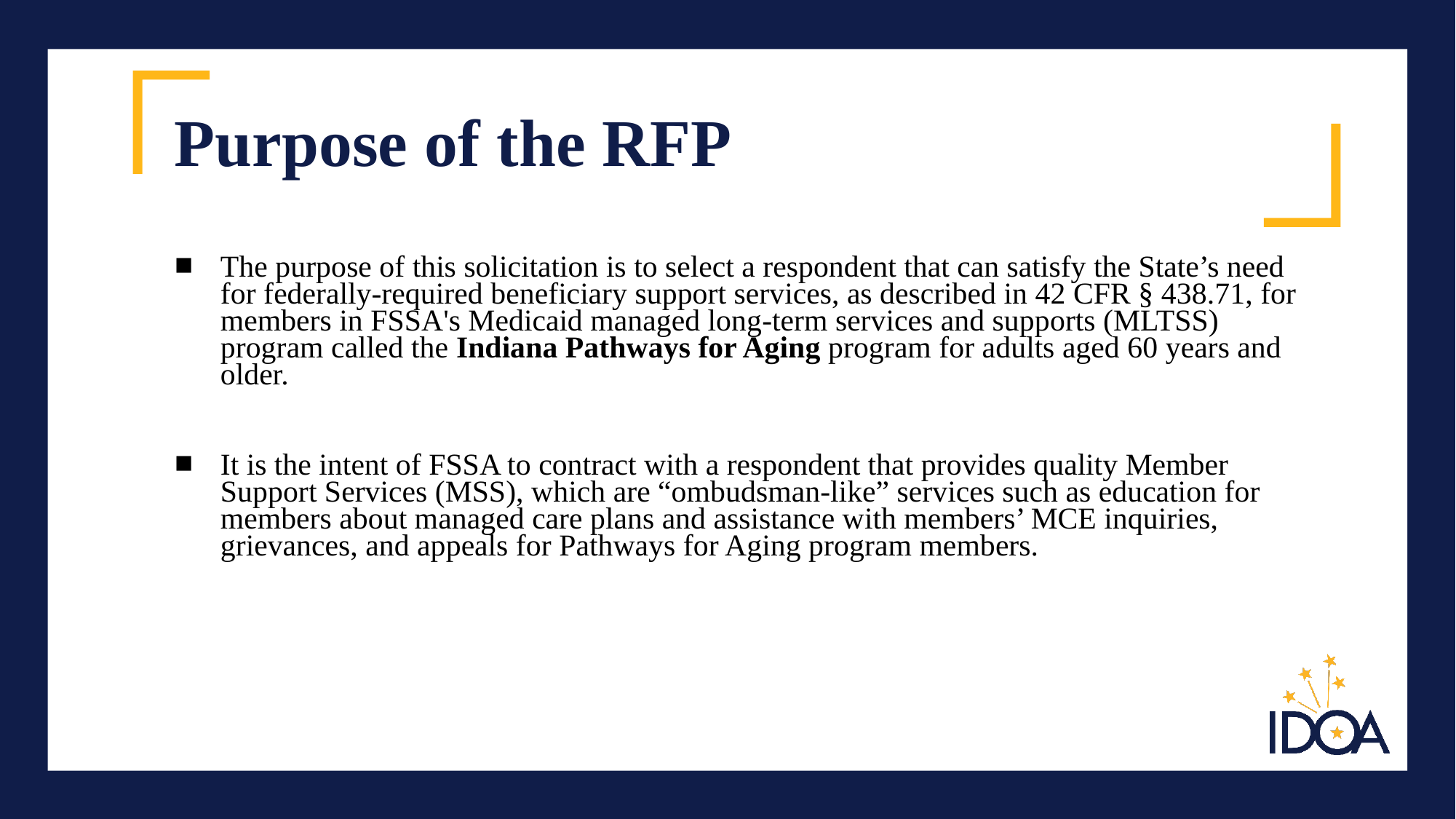

# Purpose of the RFP
The purpose of this solicitation is to select a respondent that can satisfy the State’s need for federally-required beneficiary support services, as described in 42 CFR § 438.71, for members in FSSA's Medicaid managed long-term services and supports (MLTSS) program called the Indiana Pathways for Aging program for adults aged 60 years and older.

It is the intent of FSSA to contract with a respondent that provides quality Member Support Services (MSS), which are “ombudsman-like” services such as education for members about managed care plans and assistance with members’ MCE inquiries, grievances, and appeals for Pathways for Aging program members.